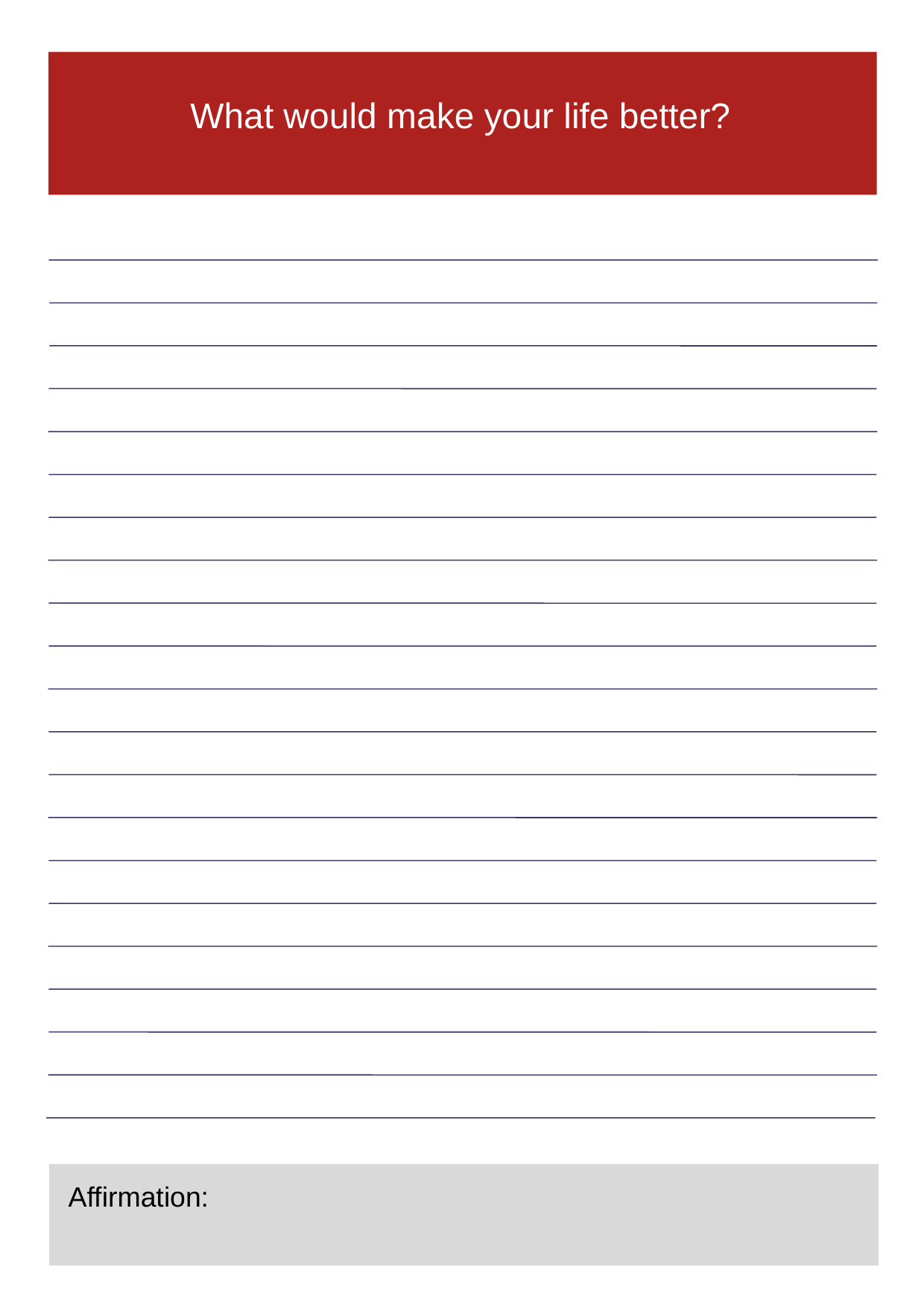

What would make your life better?

Affirmation: